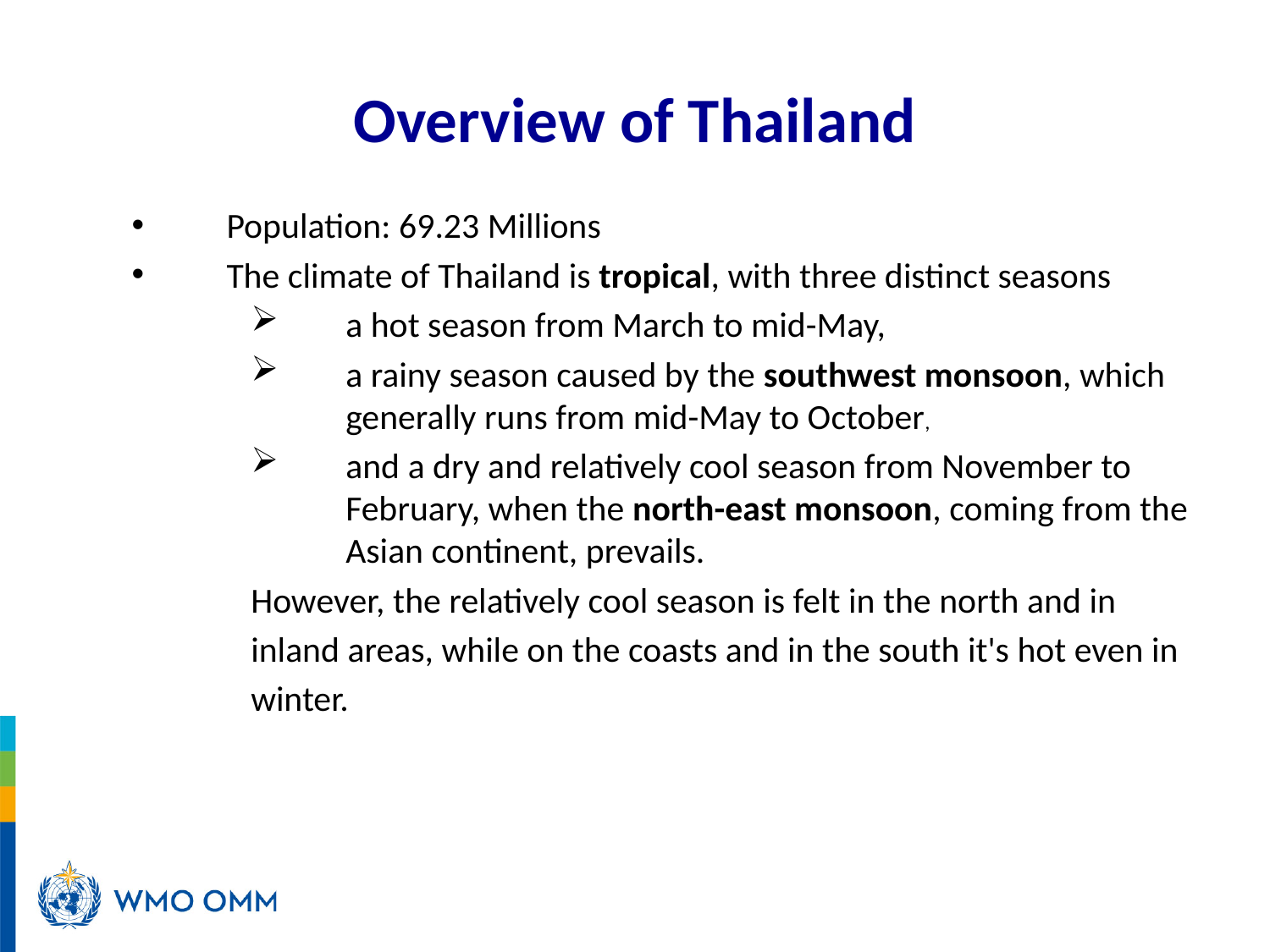

# Overview of Thailand
Population: 69.23 Millions
The climate of Thailand is tropical, with three distinct seasons
a hot season from March to mid-May,
a rainy season caused by the southwest monsoon, which generally runs from mid-May to October,
and a dry and relatively cool season from November to February, when the north-east monsoon, coming from the Asian continent, prevails.
However, the relatively cool season is felt in the north and in
inland areas, while on the coasts and in the south it's hot even in
winter.